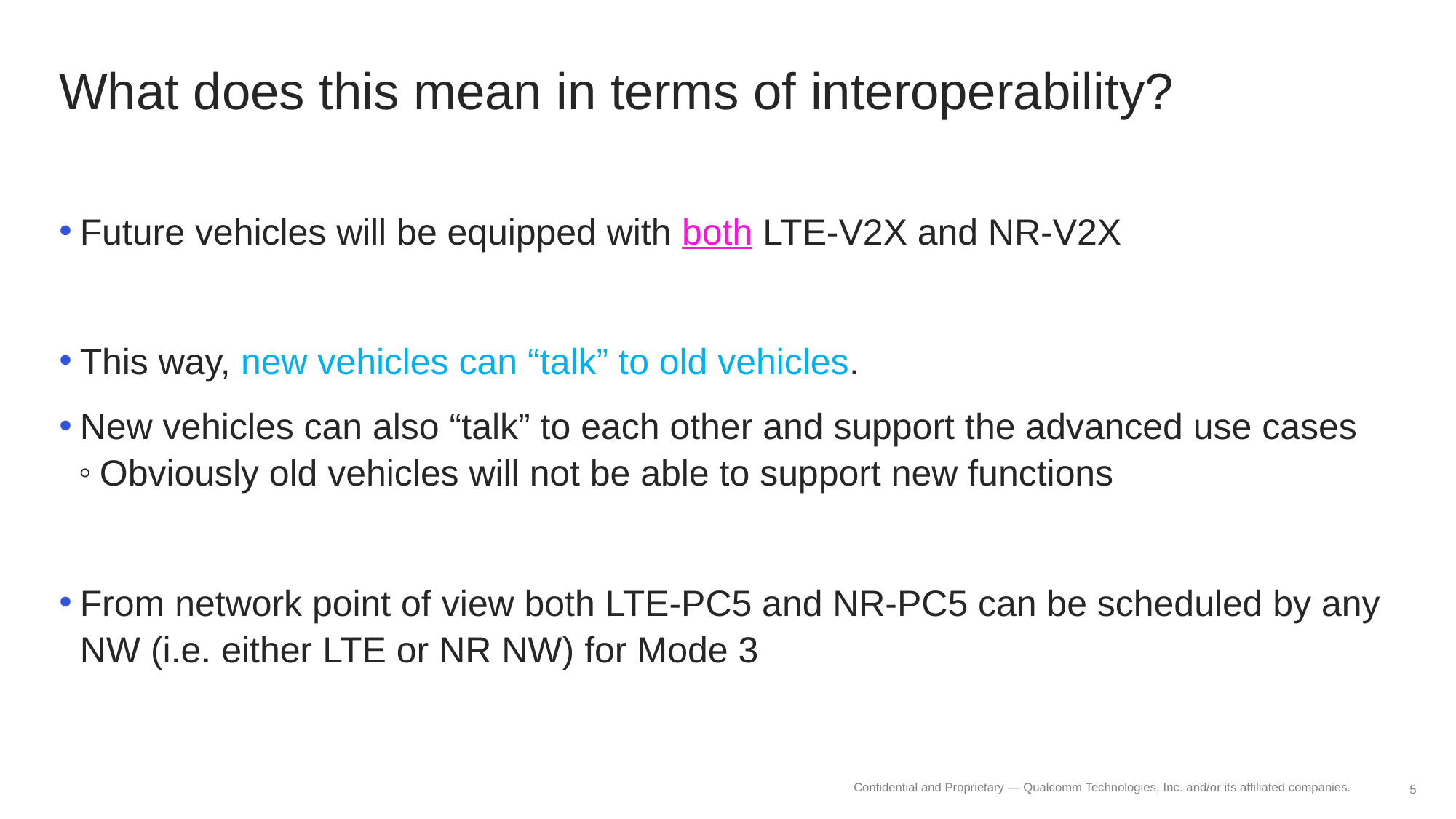

# What does this mean in terms of interoperability?
Future vehicles will be equipped with both LTE-V2X and NR-V2X

This way, new vehicles can “talk” to old vehicles.
New vehicles can also “talk” to each other and support the advanced use cases
Obviously old vehicles will not be able to support new functions

From network point of view both LTE-PC5 and NR-PC5 can be scheduled by any NW (i.e. either LTE or NR NW) for Mode 3